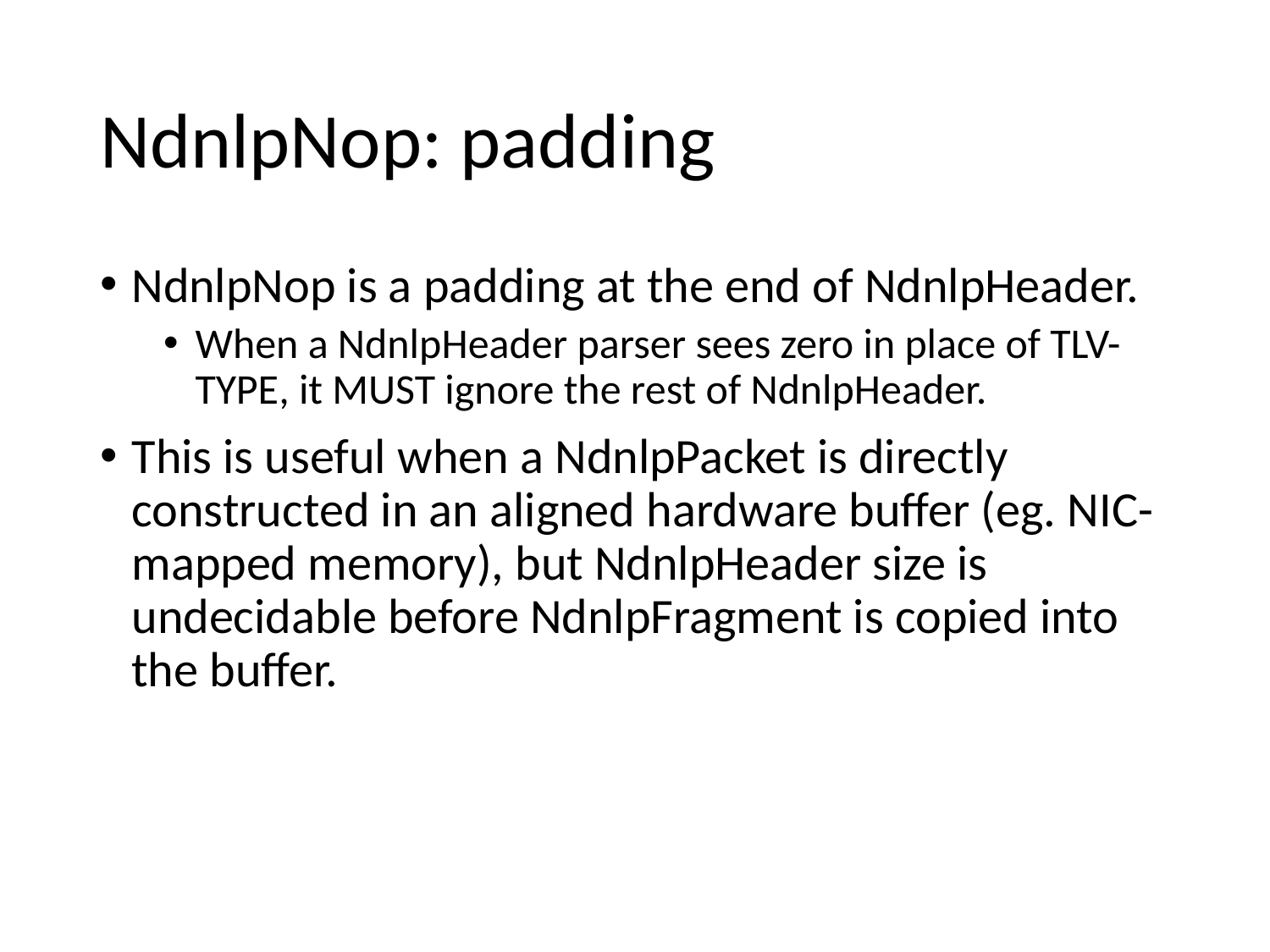

# NdnlpNop: padding
NdnlpNop is a padding at the end of NdnlpHeader.
When a NdnlpHeader parser sees zero in place of TLV-TYPE, it MUST ignore the rest of NdnlpHeader.
This is useful when a NdnlpPacket is directly constructed in an aligned hardware buffer (eg. NIC-mapped memory), but NdnlpHeader size is undecidable before NdnlpFragment is copied into the buffer.